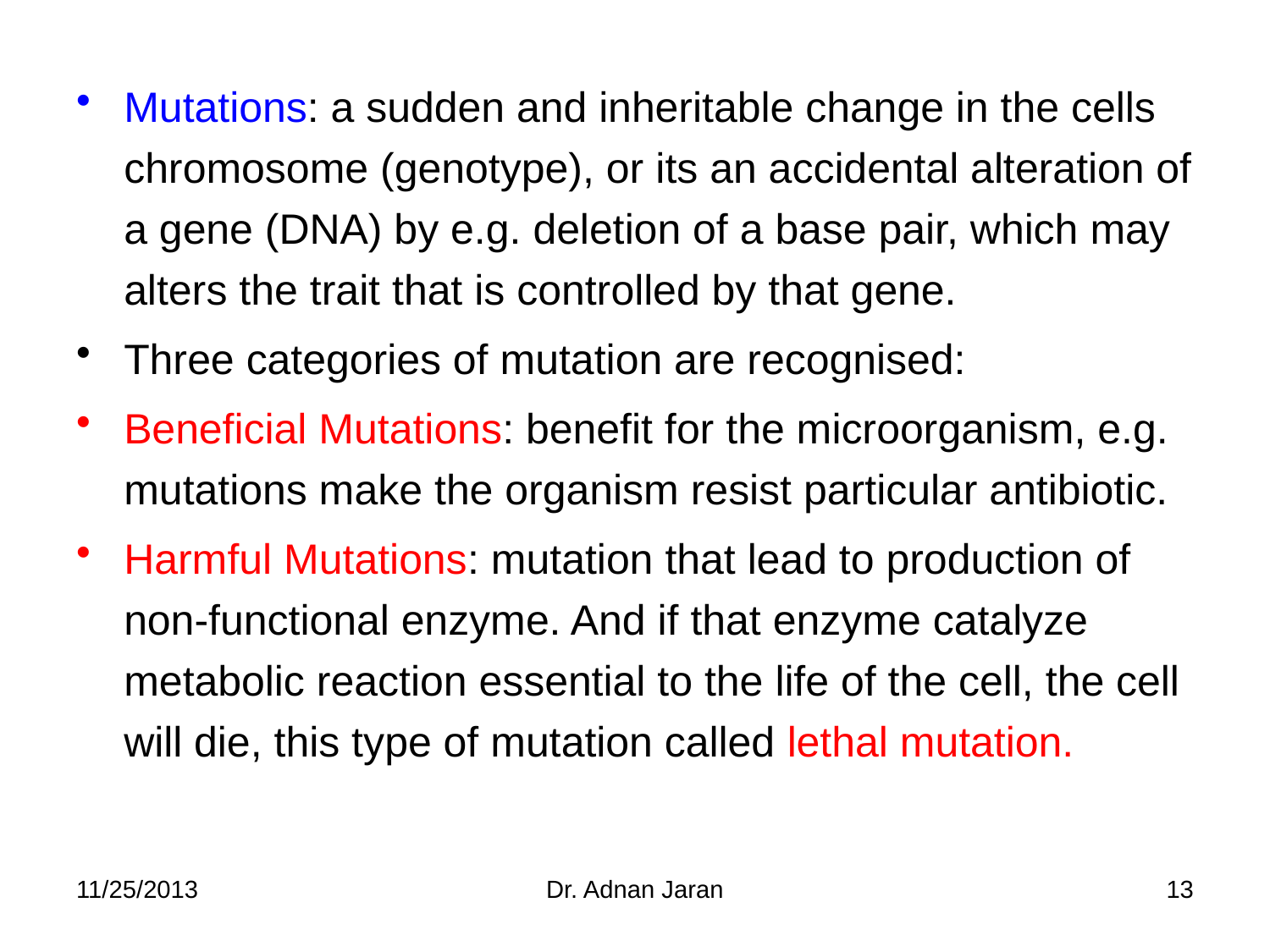

Mutations: a sudden and inheritable change in the cells chromosome (genotype), or its an accidental alteration of a gene (DNA) by e.g. deletion of a base pair, which may alters the trait that is controlled by that gene.
Three categories of mutation are recognised:
Beneficial Mutations: benefit for the microorganism, e.g. mutations make the organism resist particular antibiotic.
Harmful Mutations: mutation that lead to production of non-functional enzyme. And if that enzyme catalyze metabolic reaction essential to the life of the cell, the cell will die, this type of mutation called lethal mutation.
11/25/2013
Dr. Adnan Jaran
13